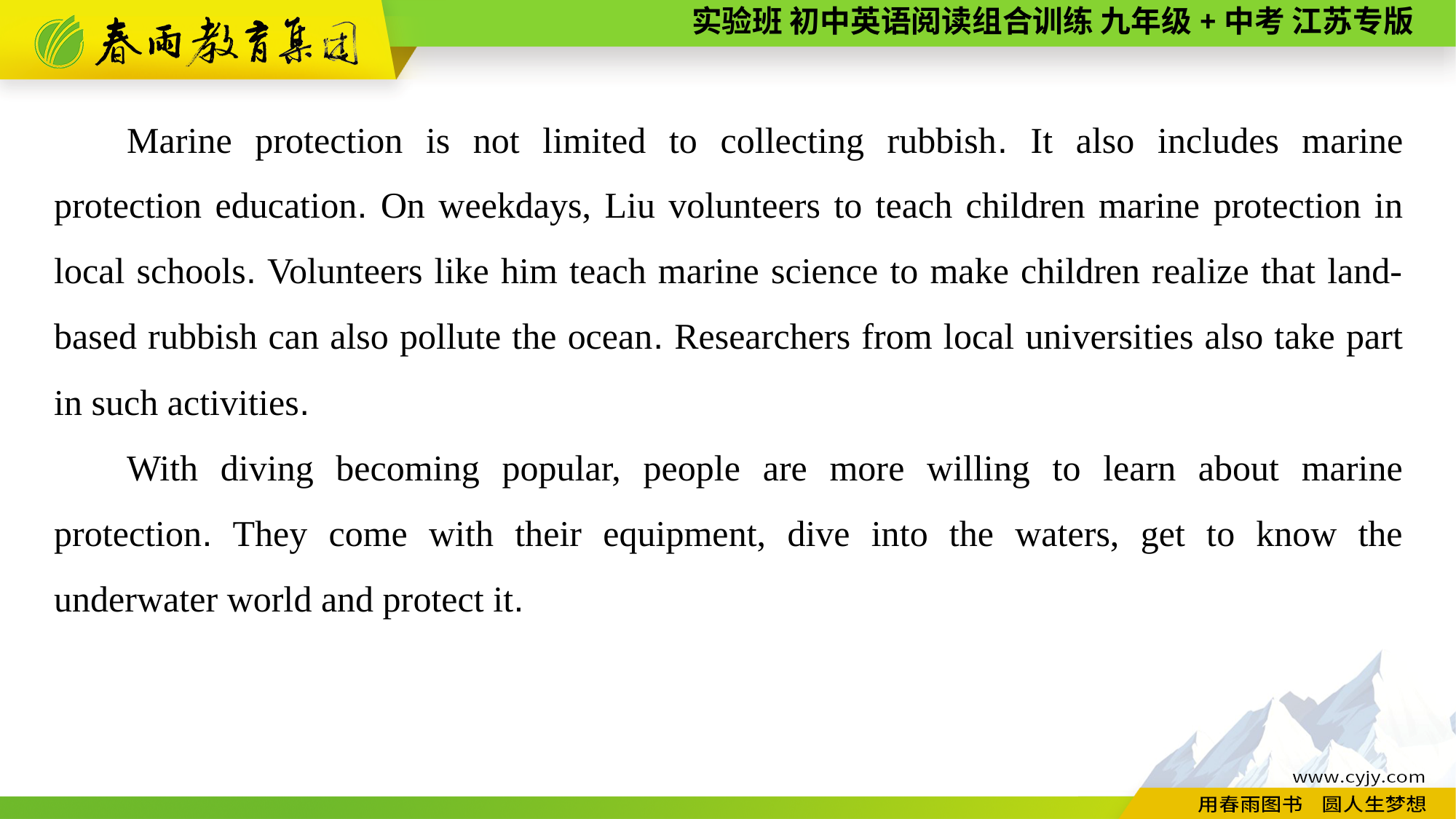

Marine protection is not limited to collecting rubbish. It also includes marine protection education. On weekdays, Liu volunteers to teach children marine protection in local schools. Volunteers like him teach marine science to make children realize that land-based rubbish can also pollute the ocean. Researchers from local universities also take part in such activities.
With diving becoming popular, people are more willing to learn about marine protection. They come with their equipment, dive into the waters, get to know the underwater world and protect it.